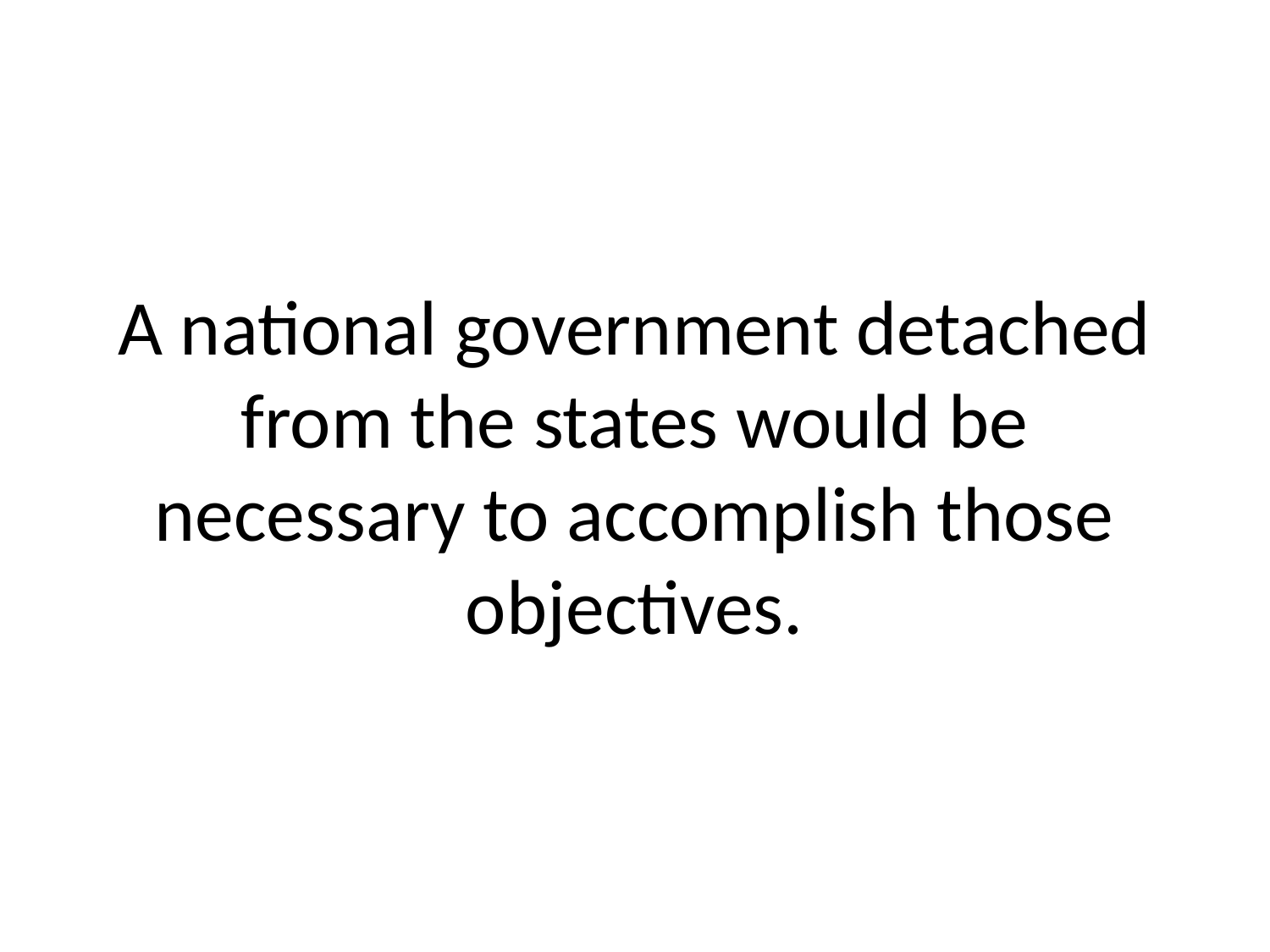

# A national government detached from the states would be necessary to accomplish those objectives.